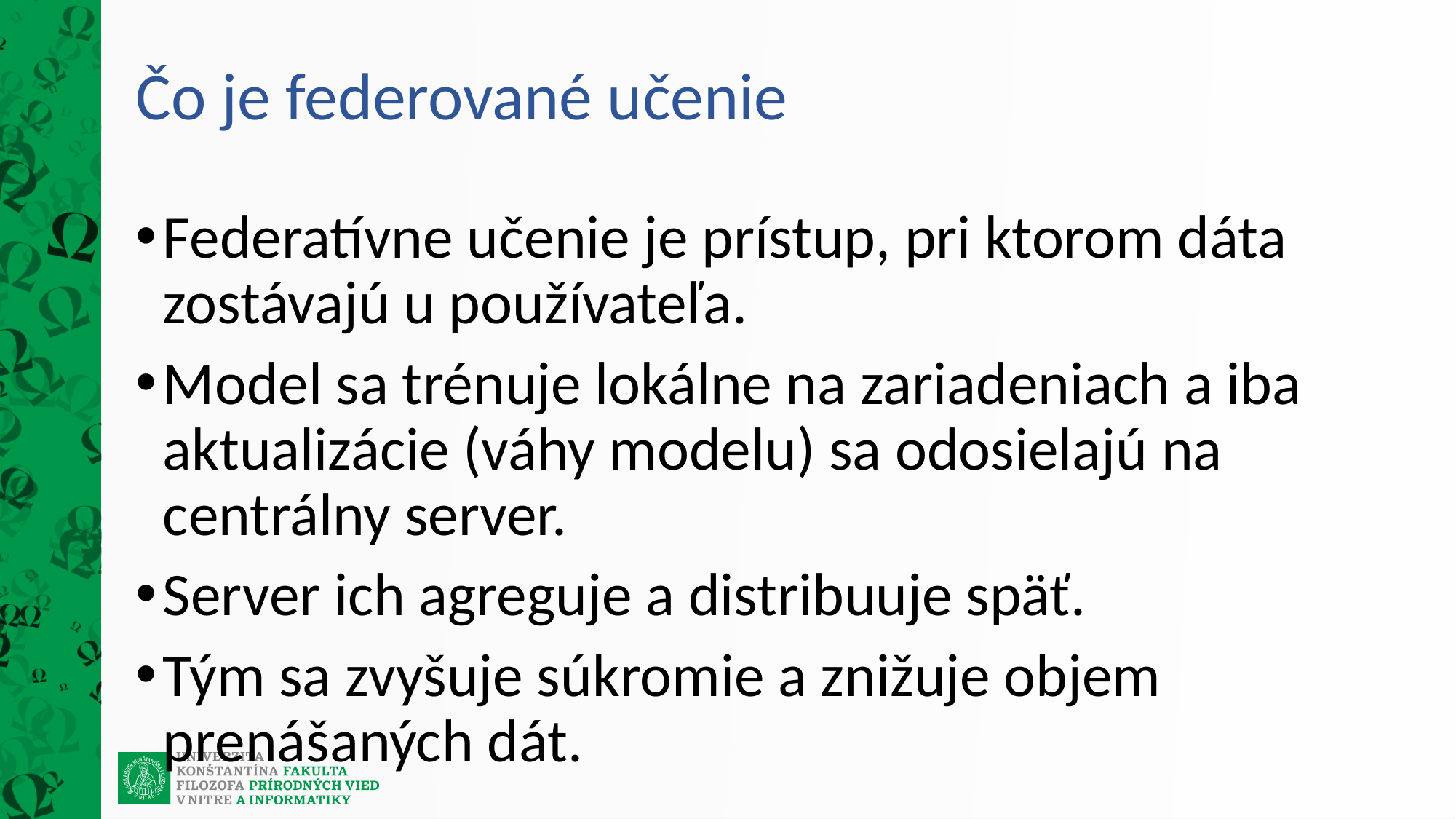

# Čo je federované učenie
Federatívne učenie je prístup, pri ktorom dáta zostávajú u používateľa.
Model sa trénuje lokálne na zariadeniach a iba aktualizácie (váhy modelu) sa odosielajú na centrálny server.
Server ich agreguje a distribuuje späť.
Tým sa zvyšuje súkromie a znižuje objem prenášaných dát.